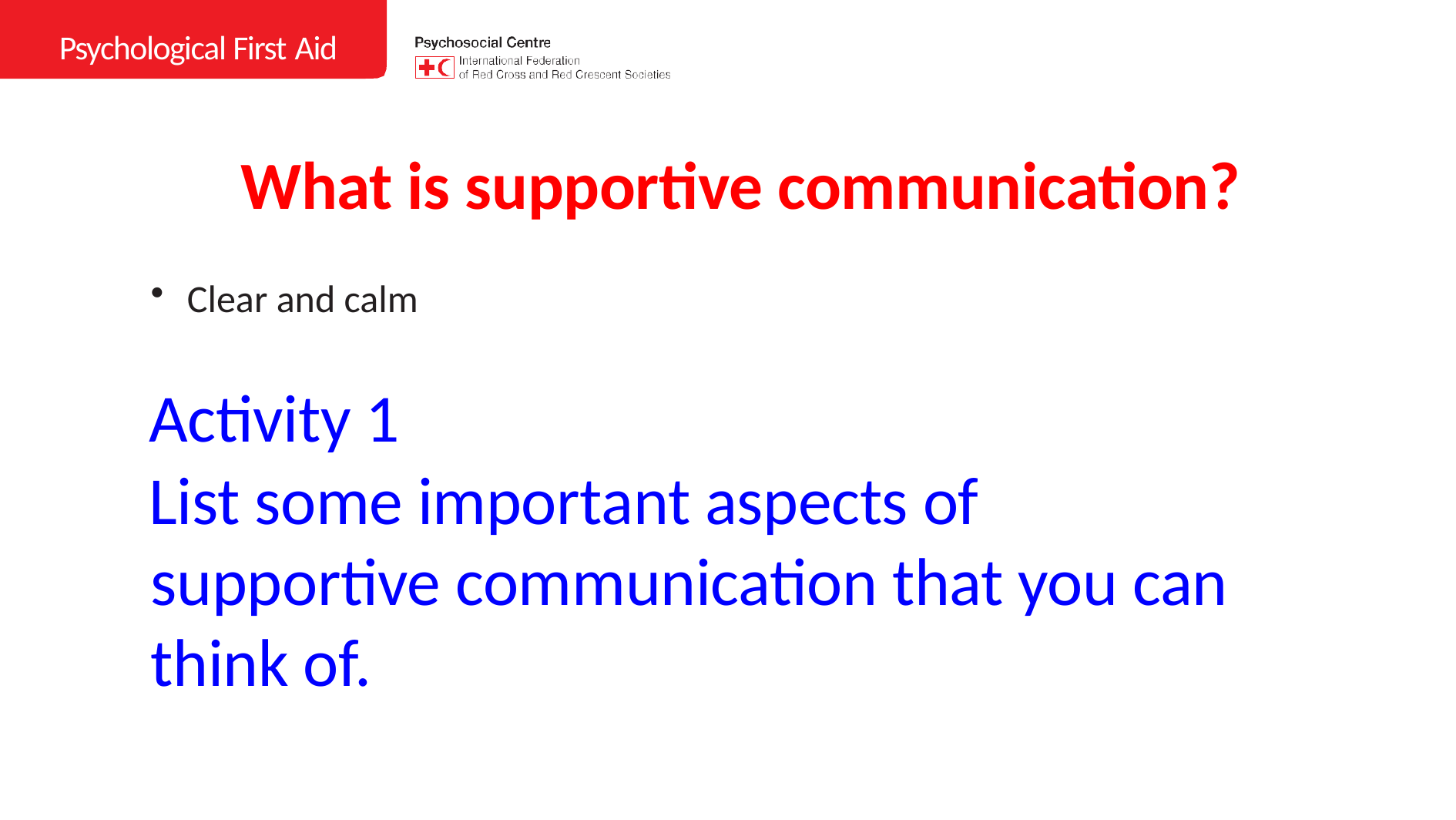

Psychological First Aid

# What is supportive communication?
Clear and calm

Activity 1
List some important aspects of supportive communication that you can think of.
SYRIAN ARAB RED CRESCENT